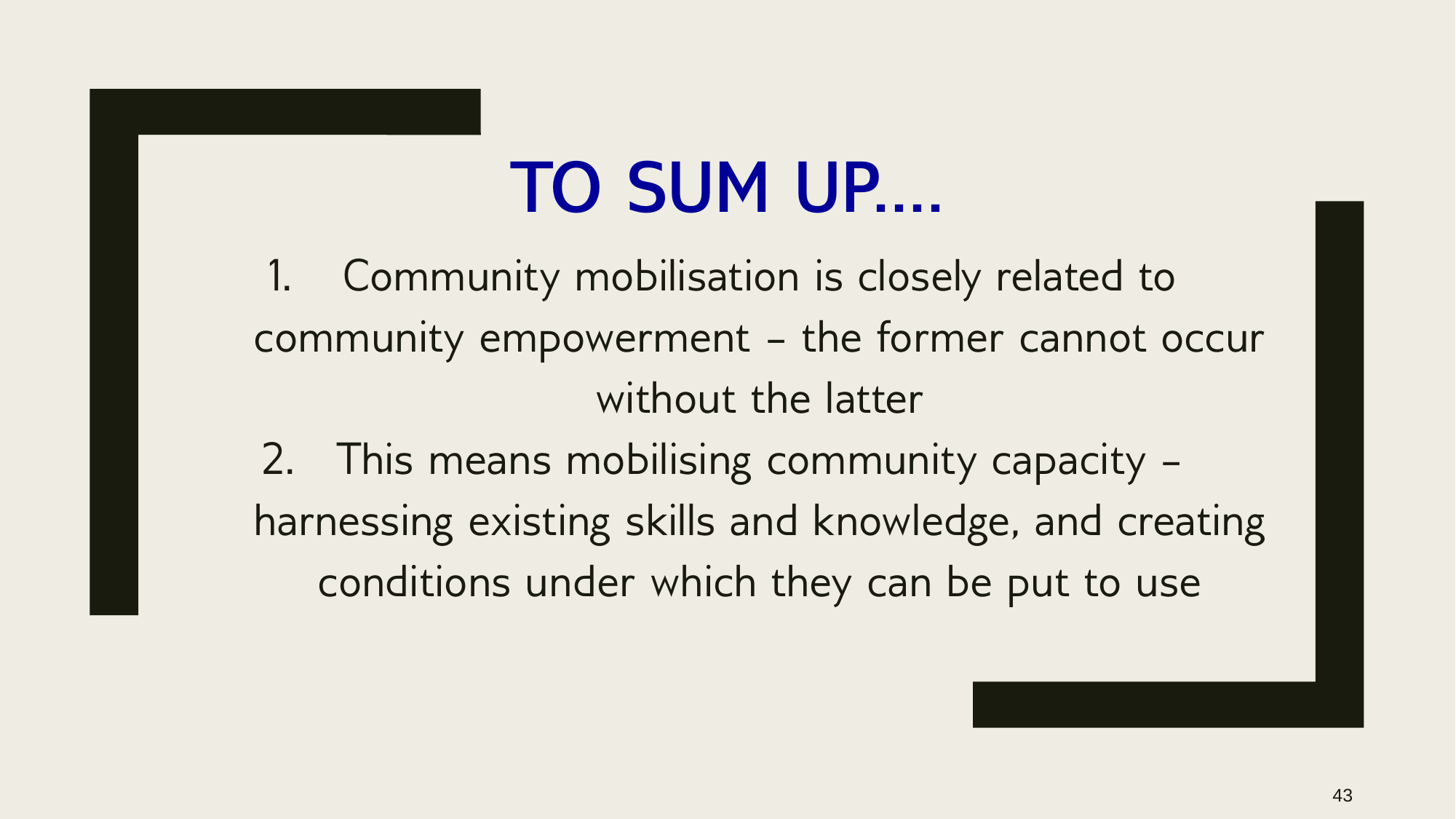

# To sum up....
Community mobilisation is closely related to community empowerment – the former cannot occur without the latter
This means mobilising community capacity – harnessing existing skills and knowledge, and creating conditions under which they can be put to use

43